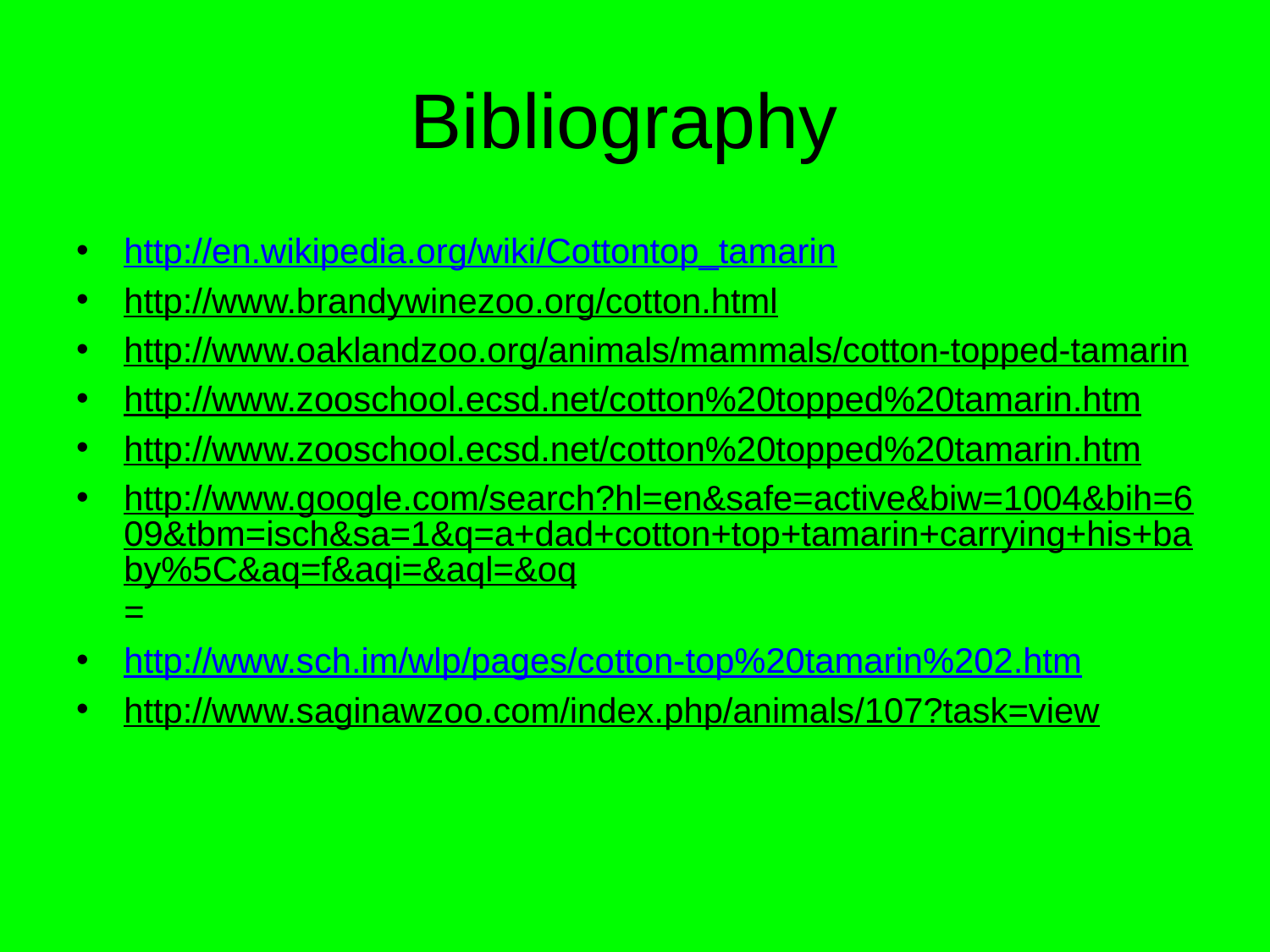

# Bibliography
http://en.wikipedia.org/wiki/Cottontop_tamarin
http://www.brandywinezoo.org/cotton.html
http://www.oaklandzoo.org/animals/mammals/cotton-topped-tamarin
http://www.zooschool.ecsd.net/cotton%20topped%20tamarin.htm
http://www.zooschool.ecsd.net/cotton%20topped%20tamarin.htm
http://www.google.com/search?hl=en&safe=active&biw=1004&bih=609&tbm=isch&sa=1&q=a+dad+cotton+top+tamarin+carrying+his+baby%5C&aq=f&aqi=&aql=&oq=
http://www.sch.im/wlp/pages/cotton-top%20tamarin%202.htm
http://www.saginawzoo.com/index.php/animals/107?task=view